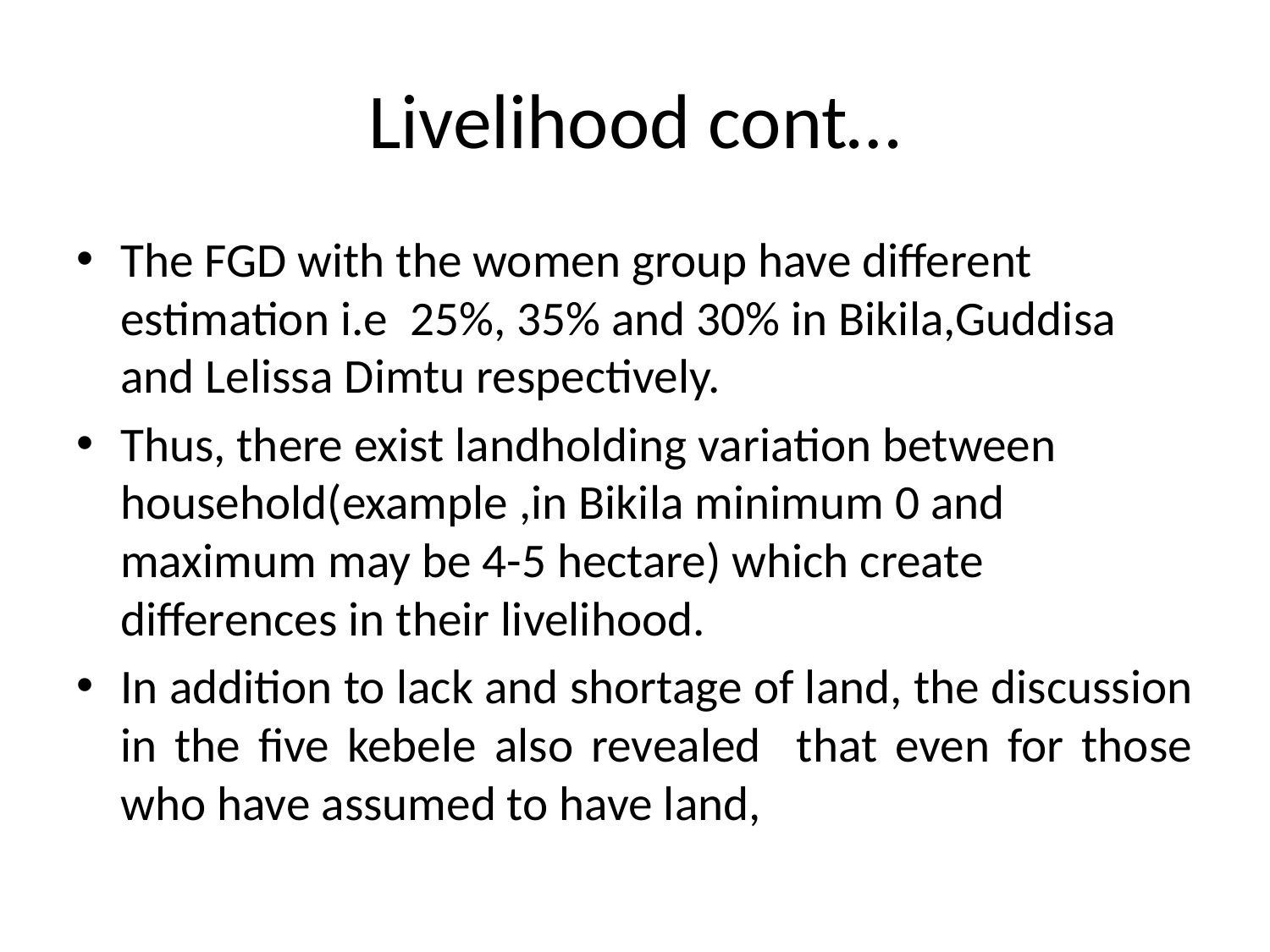

# Livelihood cont…
The FGD with the women group have different estimation i.e  25%, 35% and 30% in Bikila,Guddisa and Lelissa Dimtu respectively.
Thus, there exist landholding variation between household(example ,in Bikila minimum 0 and maximum may be 4-5 hectare) which create differences in their livelihood.
In addition to lack and shortage of land, the discussion in the five kebele also revealed  that even for those who have assumed to have land,